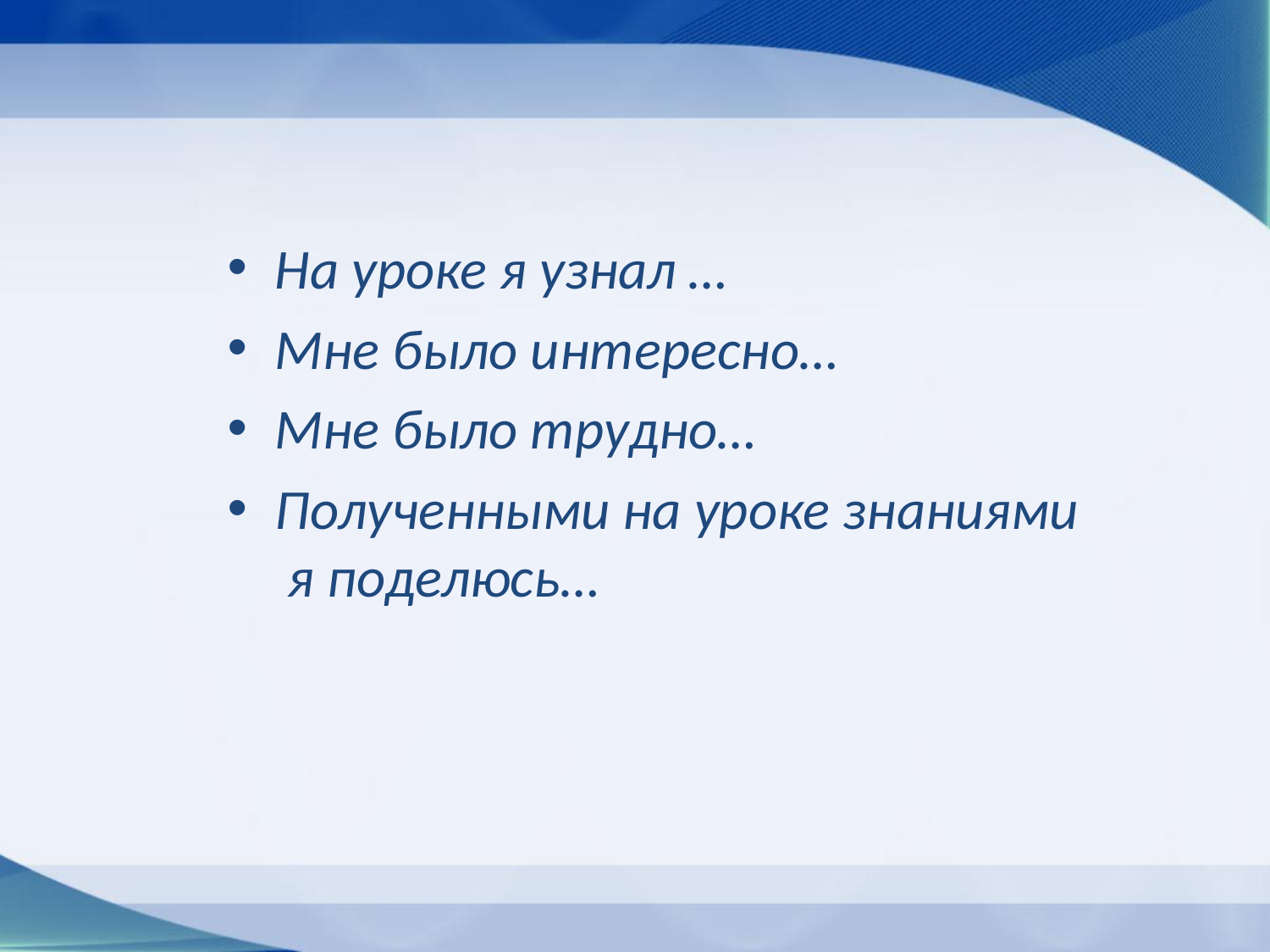

На уроке я узнал …
Мне было интересно…
Мне было трудно…
Полученными на уроке знаниями  я поделюсь…